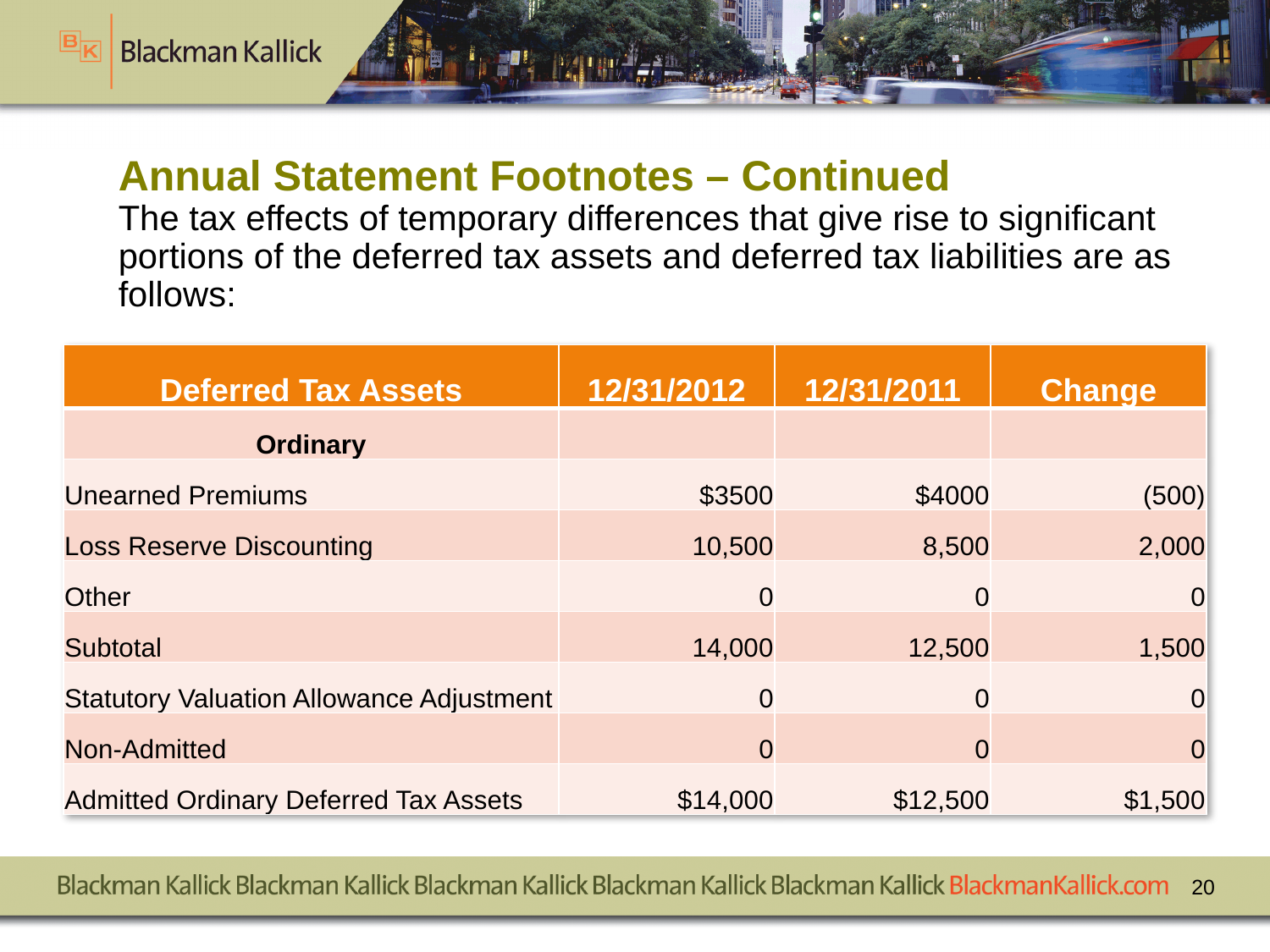

# Annual Statement Footnotes – Continued The tax effects of temporary differences that give rise to significant portions of the deferred tax assets and deferred tax liabilities are as follows:
| Deferred Tax Assets | 12/31/2012 | 12/31/2011 | Change |
| --- | --- | --- | --- |
| Ordinary |  |  |  |
| Unearned Premiums | $3500 | $4000 | (500) |
| Loss Reserve Discounting | 10,500 | 8,500 | 2,000 |
| Other | 0 | 0 | 0 |
| Subtotal | 14,000 | 12,500 | 1,500 |
| Statutory Valuation Allowance Adjustment | 0 | 0 | 0 |
| Non-Admitted | 0 | 0 | 0 |
| Admitted Ordinary Deferred Tax Assets | $14,000 | $12,500 | $1,500 |